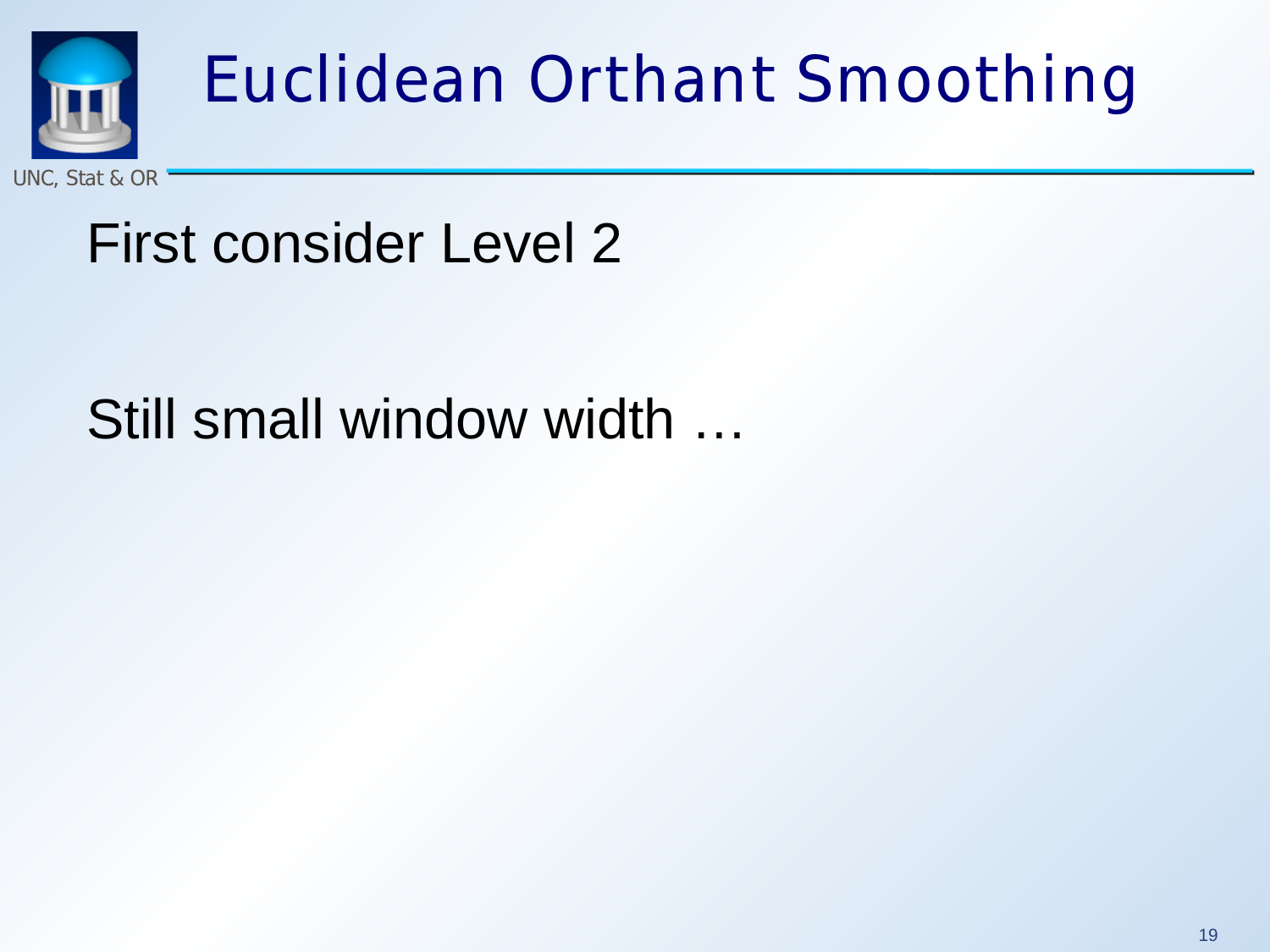

# Euclidean Orthant Smoothing
First consider Level 2

Still small window width …